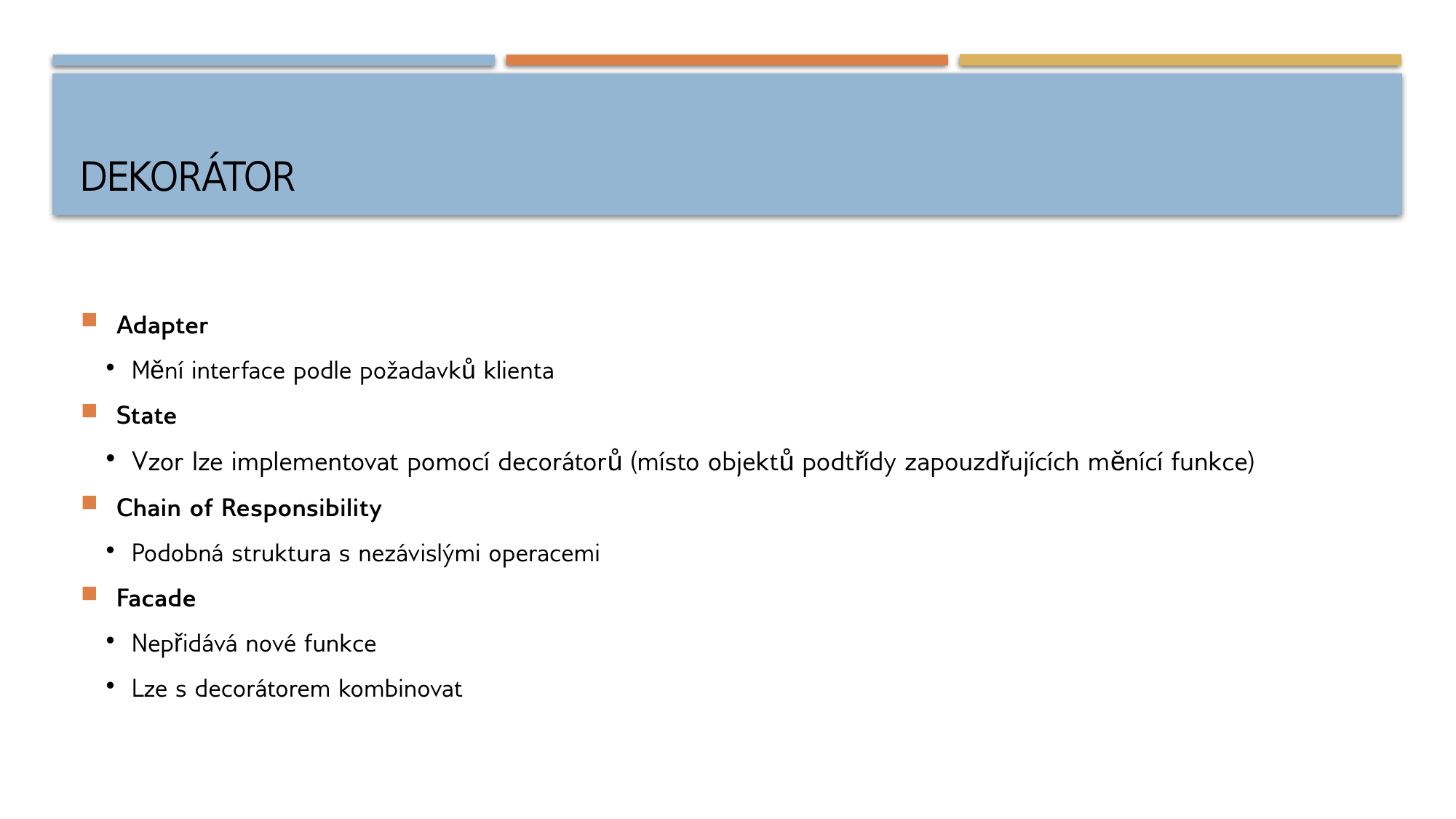

Dekorátor

Adapter
Mění interface podle požadavků klienta
State
Vzor lze implementovat pomocí decorátorů (místo objektů podtřídy zapouzdřujících měnící funkce)
Chain of Responsibility
Podobná struktura s nezávislými operacemi
Facade
Nepřidává nové funkce
Lze s decorátorem kombinovat